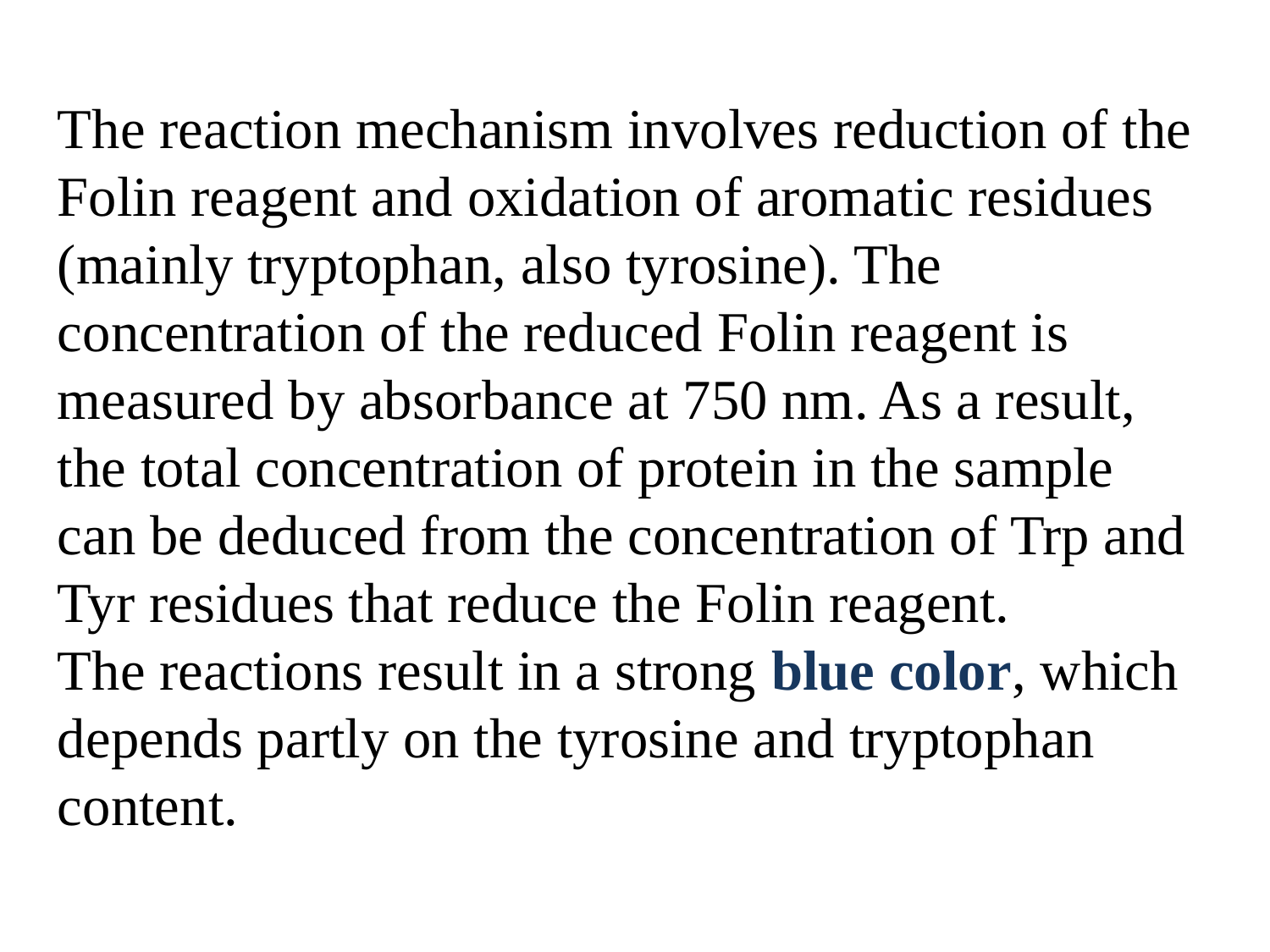

The reaction mechanism involves reduction of the Folin reagent and oxidation of aromatic residues (mainly tryptophan, also tyrosine). The concentration of the reduced Folin reagent is measured by absorbance at 750 nm. As a result, the total concentration of protein in the sample can be deduced from the concentration of Trp and Tyr residues that reduce the Folin reagent.
The reactions result in a strong blue color, which depends partly on the tyrosine and tryptophan content.